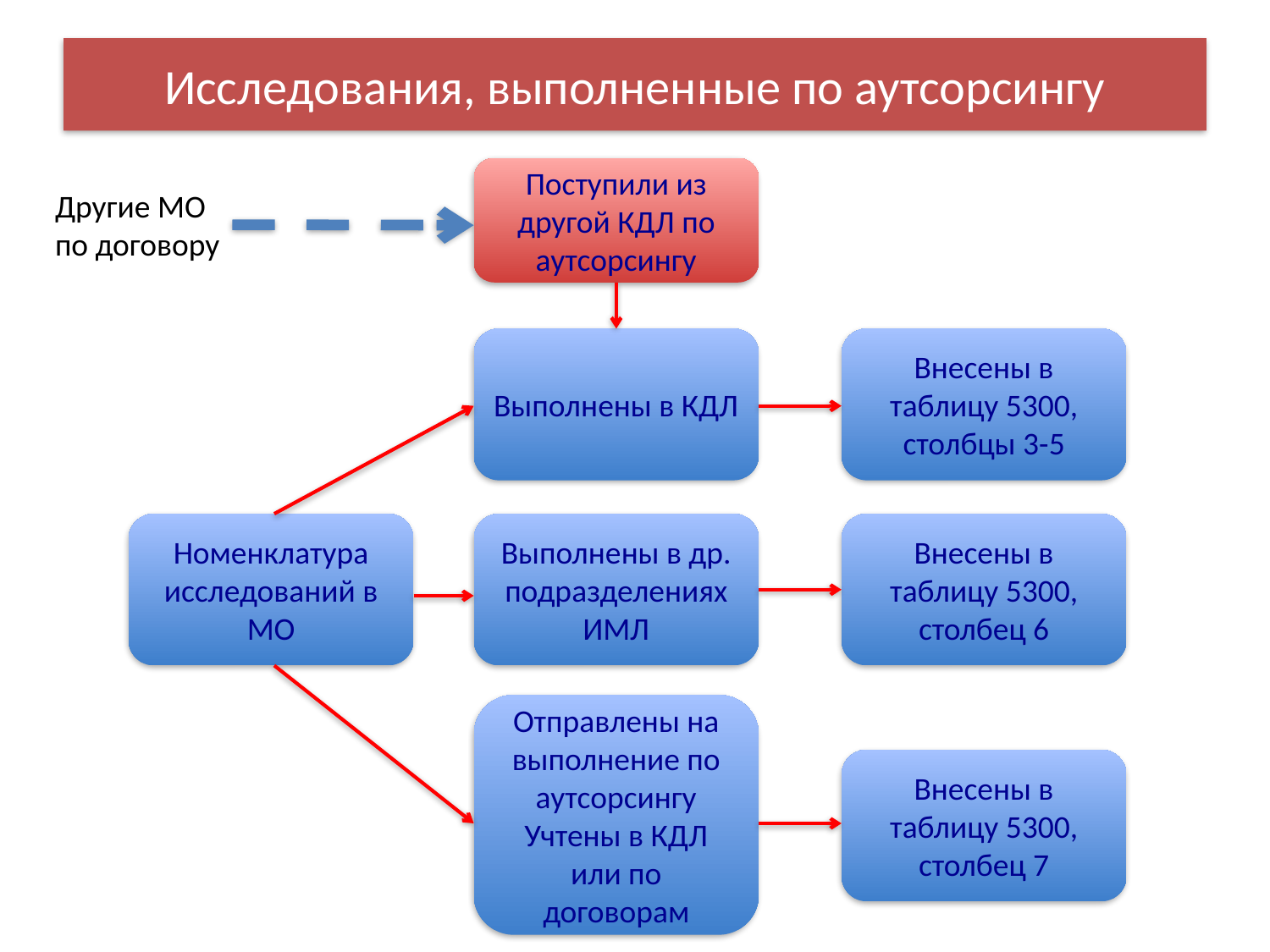

# Исследования, выполненные по аутсорсингу
Поступили из другой КДЛ по аутсорсингу
Другие МО
по договору
Выполнены в КДЛ
Внесены в таблицу 5300, столбцы 3-5
Номенклатура исследований в МО
Выполнены в др. подразделениях
ИМЛ
Внесены в таблицу 5300, столбец 6
Отправлены на выполнение по аутсорсингу
Учтены в КДЛ или по договорам
Внесены в таблицу 5300, столбец 7